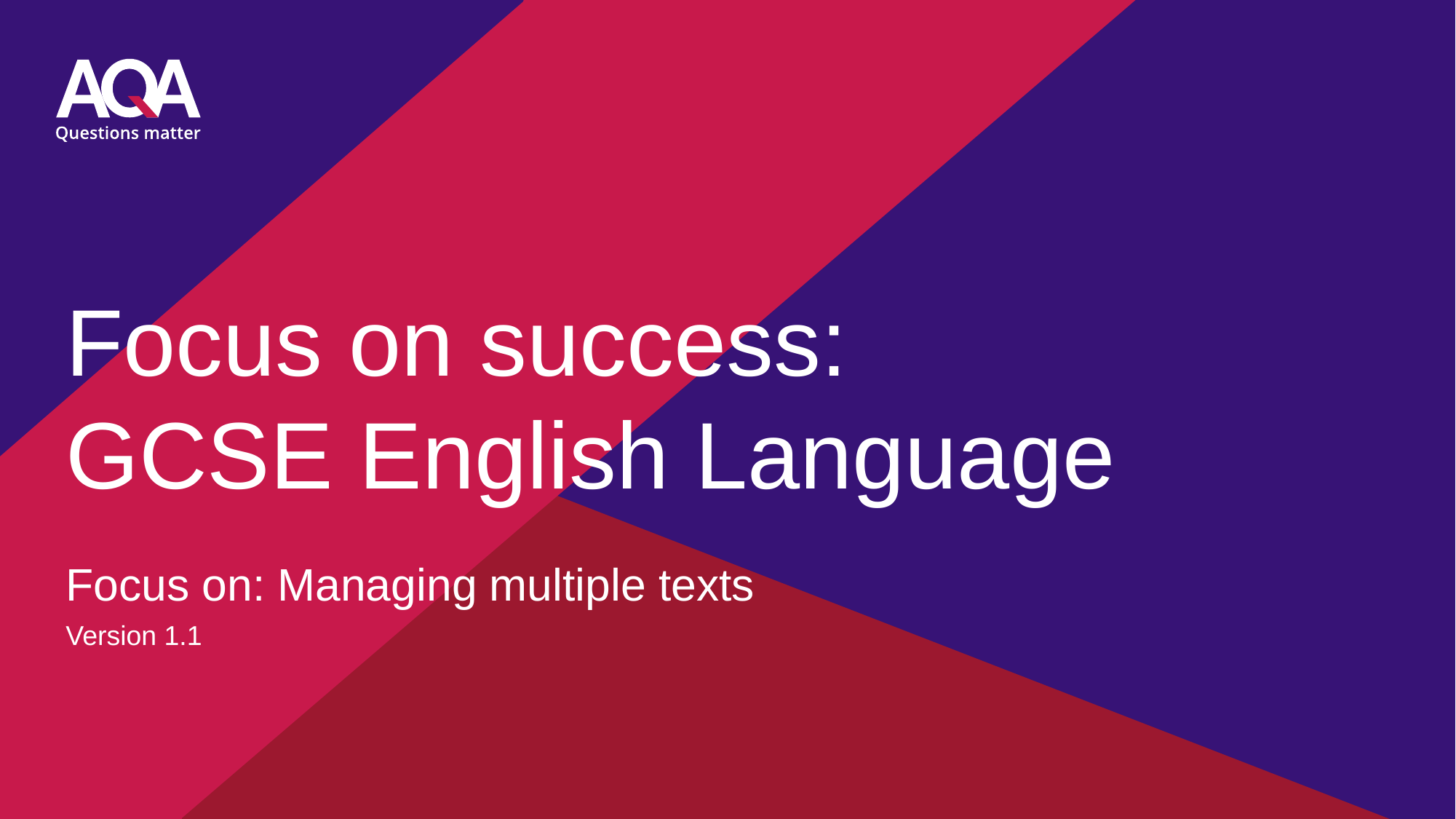

# Focus on success: GCSE English Language
Focus on: Managing multiple texts
Version 1.1